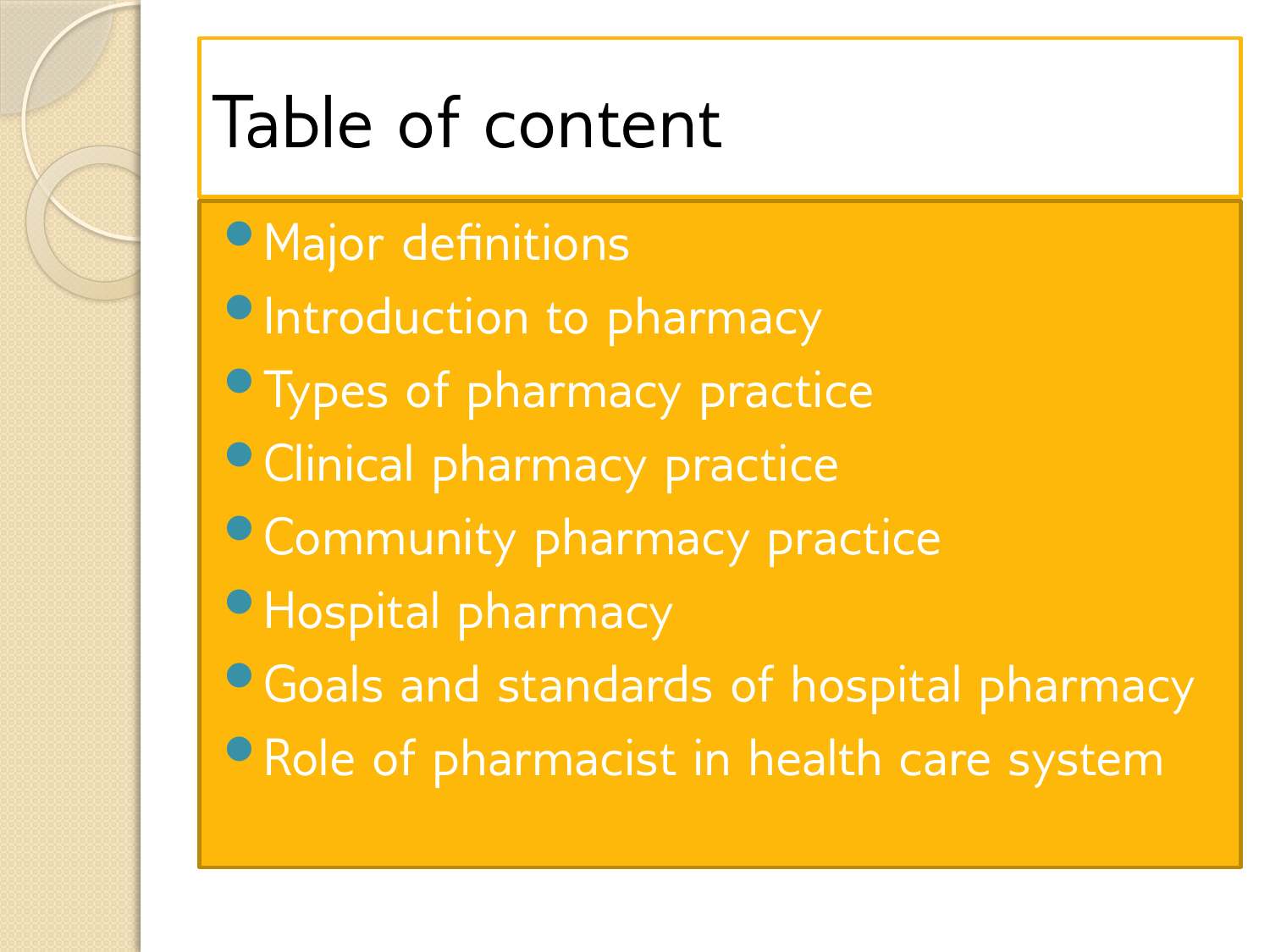

# Table of content
Major definitions
Introduction to pharmacy
Types of pharmacy practice
Clinical pharmacy practice
Community pharmacy practice
Hospital pharmacy
Goals and standards of hospital pharmacy
Role of pharmacist in health care system